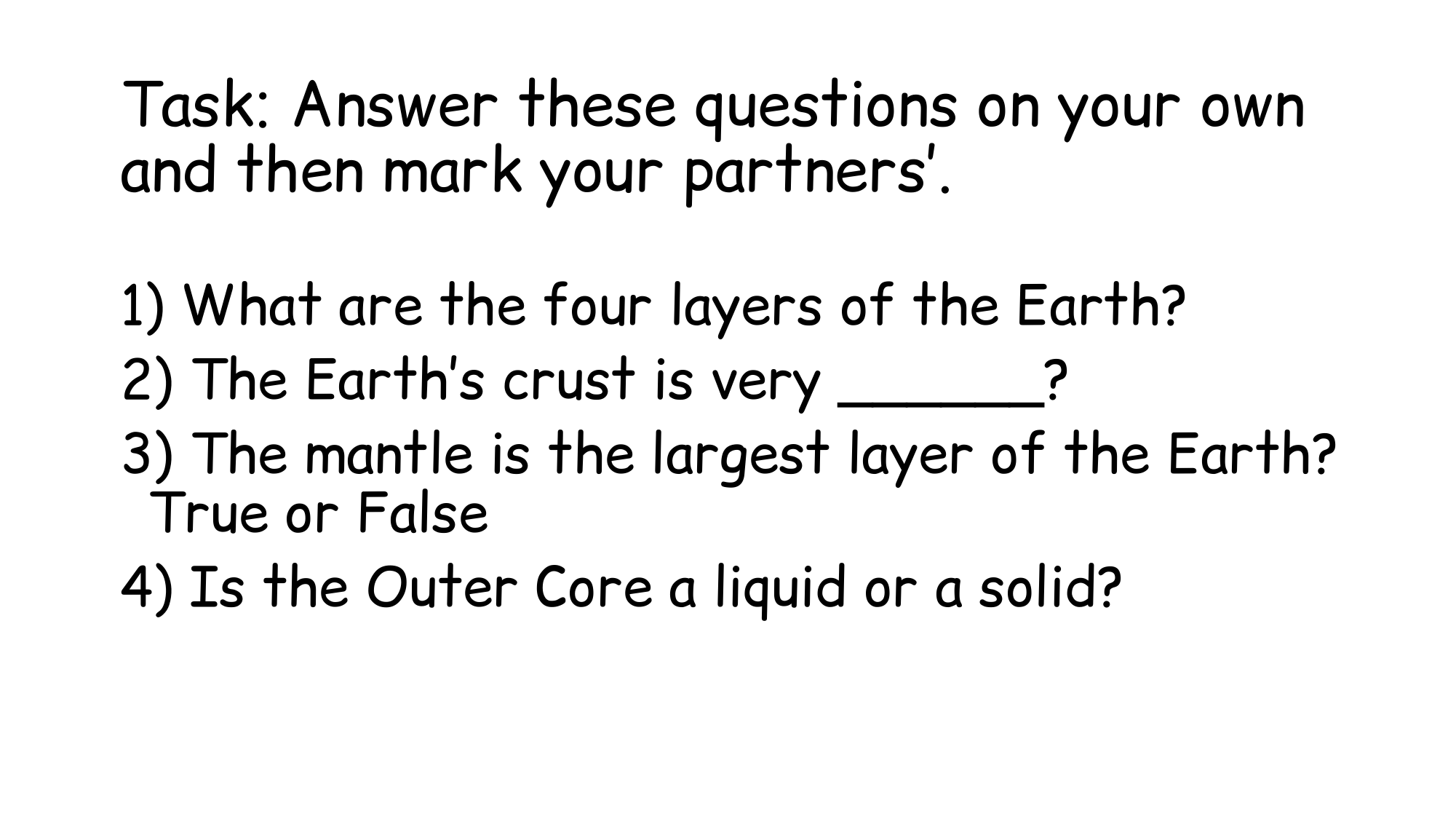

# Task: Answer these questions on your own and then mark your partners’.
1) What are the four layers of the Earth?
2) The Earth’s crust is very ______?
3) The mantle is the largest layer of the Earth? True or False
4) Is the Outer Core a liquid or a solid?